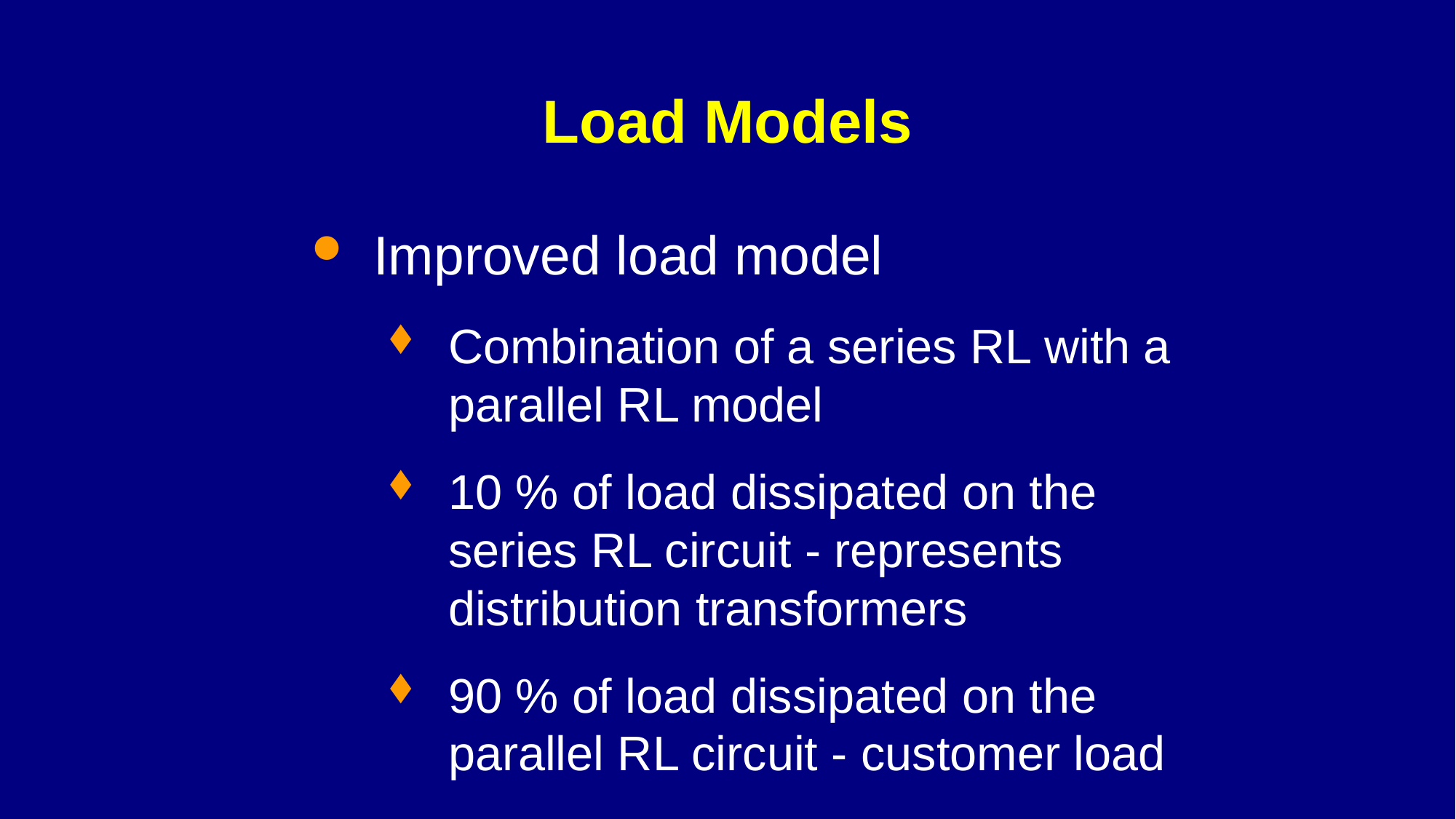

# Load Models
Improved load model
Combination of a series RL with a parallel RL model
10 % of load dissipated on the series RL circuit - represents distribution transformers
90 % of load dissipated on the parallel RL circuit - customer load